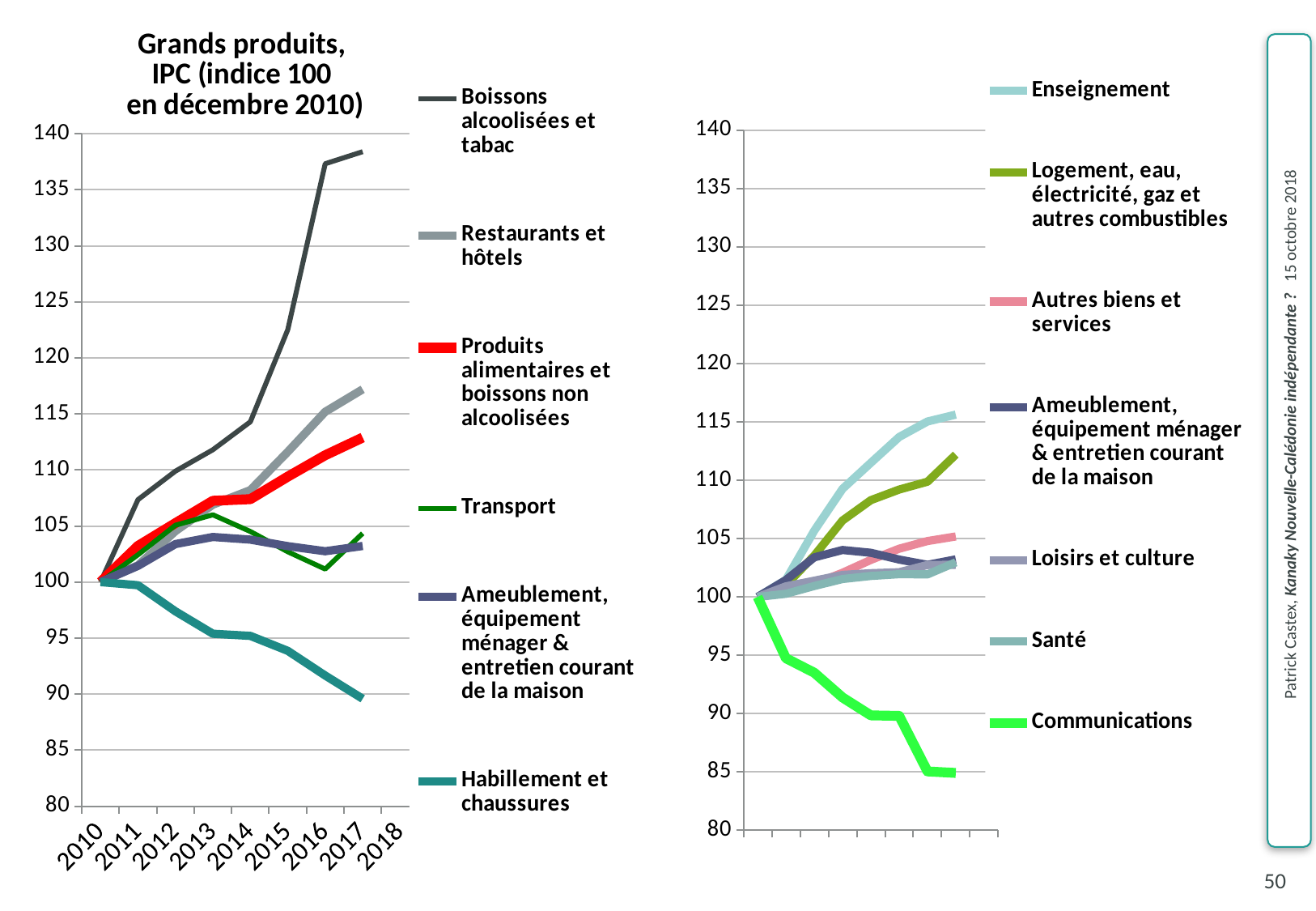

### Chart

| Category | Enseignement | Logement, eau, électricité, gaz et autres combustibles | Autres biens et services | Ameublement, équipement ménager & entretien courant de la maison | Loisirs et culture | Santé | Communications |
|---|---|---|---|---|---|---|---|
| 2010 | 100.0 | 100.0 | 100.0 | 100.0 | 100.0 | 100.0 | 100.0 |
| 2011 | 101.4666666666667 | 101.0133333333333 | 100.4625 | 101.4483333333333 | 100.9075 | 100.2716666666667 | 94.75083333333328 |
| 2012 | 105.6758333333333 | 103.5408333333333 | 101.1183333333333 | 103.3908333333333 | 101.3941666666666 | 100.9358333333333 | 93.5075 |
| 2013 | 109.265 | 106.5533333333333 | 102.0708333333333 | 104.0233333333333 | 101.8866666666667 | 101.5358333333333 | 91.38416666666664 |
| 2014 | 111.4925 | 108.2933333333333 | 103.1758333333333 | 103.7875 | 102.0375 | 101.7975 | 89.8525 |
| 2015 | 113.7125 | 109.2033333333333 | 104.1358333333333 | 103.205 | 102.1175 | 101.9516666666667 | 89.8075 |
| 2016 | 115.0375 | 109.8733333333333 | 104.7891666666667 | 102.7525 | 102.7416666666667 | 101.9341666666667 | 85.05000000000001 |
| 2017 | 115.63 | 112.1975 | 105.1841666666667 | 103.22 | 102.7558333333333 | 102.9658333333334 | 84.92 |
| 2018 | None | None | None | None | None | None | None |

### Chart: Grands produits,
IPC (indice 100
en décembre 2010)

| Category | Boissons alcoolisées et tabac | Restaurants et hôtels | Produits alimentaires et boissons non alcoolisées | Transport | Ameublement, équipement ménager & entretien courant de la maison | Habillement et chaussures |
|---|---|---|---|---|---|---|
| 2010 | 100.0 | 100.0 | 100.0 | 100.0 | 100.0 | 100.0 |
| 2011 | 107.3533333333333 | 101.4916666666667 | 103.225 | 102.4358333333333 | 101.4483333333333 | 99.72083333333325 |
| 2012 | 109.8991666666667 | 104.5475 | 105.2625 | 105.0741666666666 | 103.3908333333333 | 97.39166666666667 |
| 2013 | 111.81 | 106.9091666666666 | 107.2533333333333 | 106.0008333333333 | 104.0233333333333 | 95.39333333333325 |
| 2014 | 114.3058333333333 | 108.205 | 107.3983333333333 | 104.5125 | 103.7875 | 95.2025 |
| 2015 | 122.52 | 111.625 | 109.4075 | 102.705 | 103.205 | 93.86500000000001 |
| 2016 | 137.325 | 115.1958333333333 | 111.32 | 101.1616666666667 | 102.7525 | 91.66583333333324 |
| 2017 | 138.3991666666667 | 117.2 | 112.8958333333334 | 104.3491666666667 | 103.22 | 89.59333333333335 |
| 2018 | None | None | None | None | None | None |